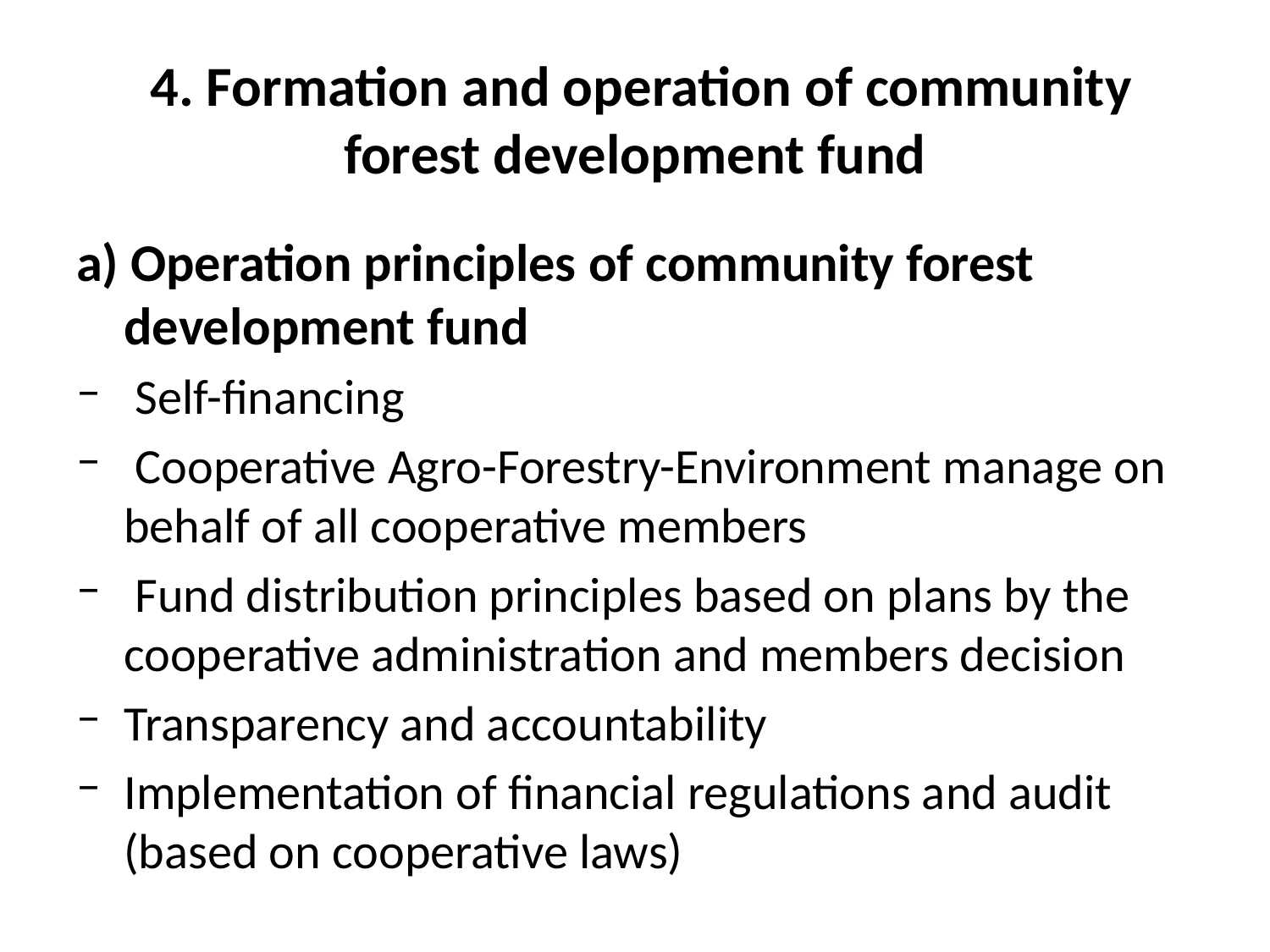

# 4. Formation and operation of community forest development fund
a) Operation principles of community forest development fund
 Self-financing
 Cooperative Agro-Forestry-Environment manage on behalf of all cooperative members
 Fund distribution principles based on plans by the cooperative administration and members decision
Transparency and accountability
Implementation of financial regulations and audit (based on cooperative laws)